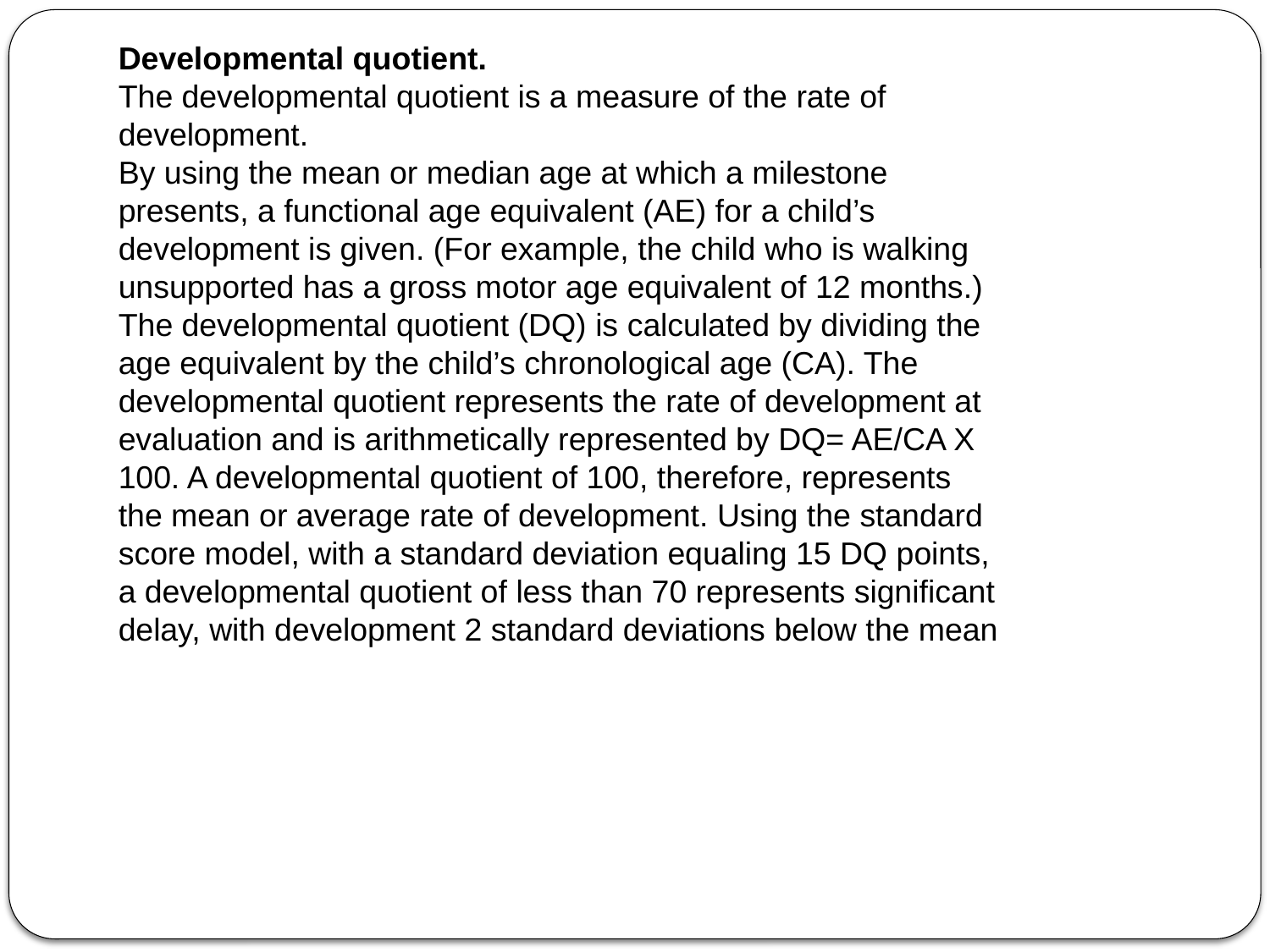

Developmental quotient.
The developmental quotient is a measure of the rate of development.
By using the mean or median age at which a milestone presents, a functional age equivalent (AE) for a child’s development is given. (For example, the child who is walking unsupported has a gross motor age equivalent of 12 months.)
The developmental quotient (DQ) is calculated by dividing the age equivalent by the child’s chronological age (CA). The developmental quotient represents the rate of development at evaluation and is arithmetically represented by DQ= AE/CA X 100. A developmental quotient of 100, therefore, represents the mean or average rate of development. Using the standard score model, with a standard deviation equaling 15 DQ points, a developmental quotient of less than 70 represents significant delay, with development 2 standard deviations below the mean